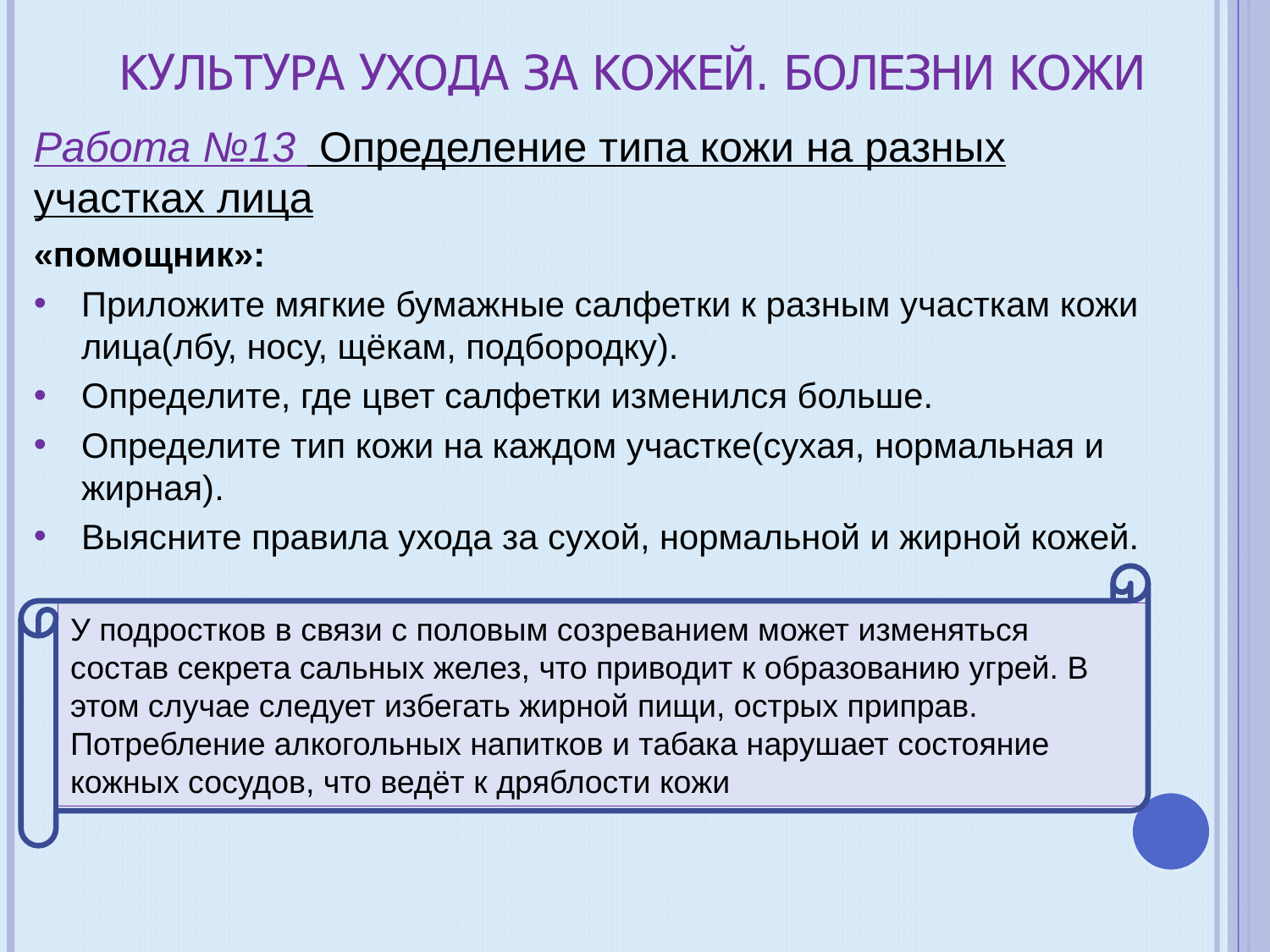

# КУЛЬТУРА УХОДА ЗА КОЖЕЙ. БОЛЕЗНИ КОЖИ
Работа №13  Определение типа кожи на разных участках лица
«помощник»:
Приложите мягкие бумажные салфетки к разным участкам кожи лица(лбу, носу, щёкам, подбородку).
Определите, где цвет салфетки изменился больше.
Определите тип кожи на каждом участке(сухая, нормальная и жирная).
Выясните правила ухода за сухой, нормальной и жирной кожей.

У подростков в связи с половым созреванием может изменяться состав секрета сальных желез, что приводит к образованию угрей. В этом случае следует избегать жирной пищи, острых приправ. Потребление алкогольных напитков и табака нарушает состояние кожных сосудов, что ведёт к дряблости кожи